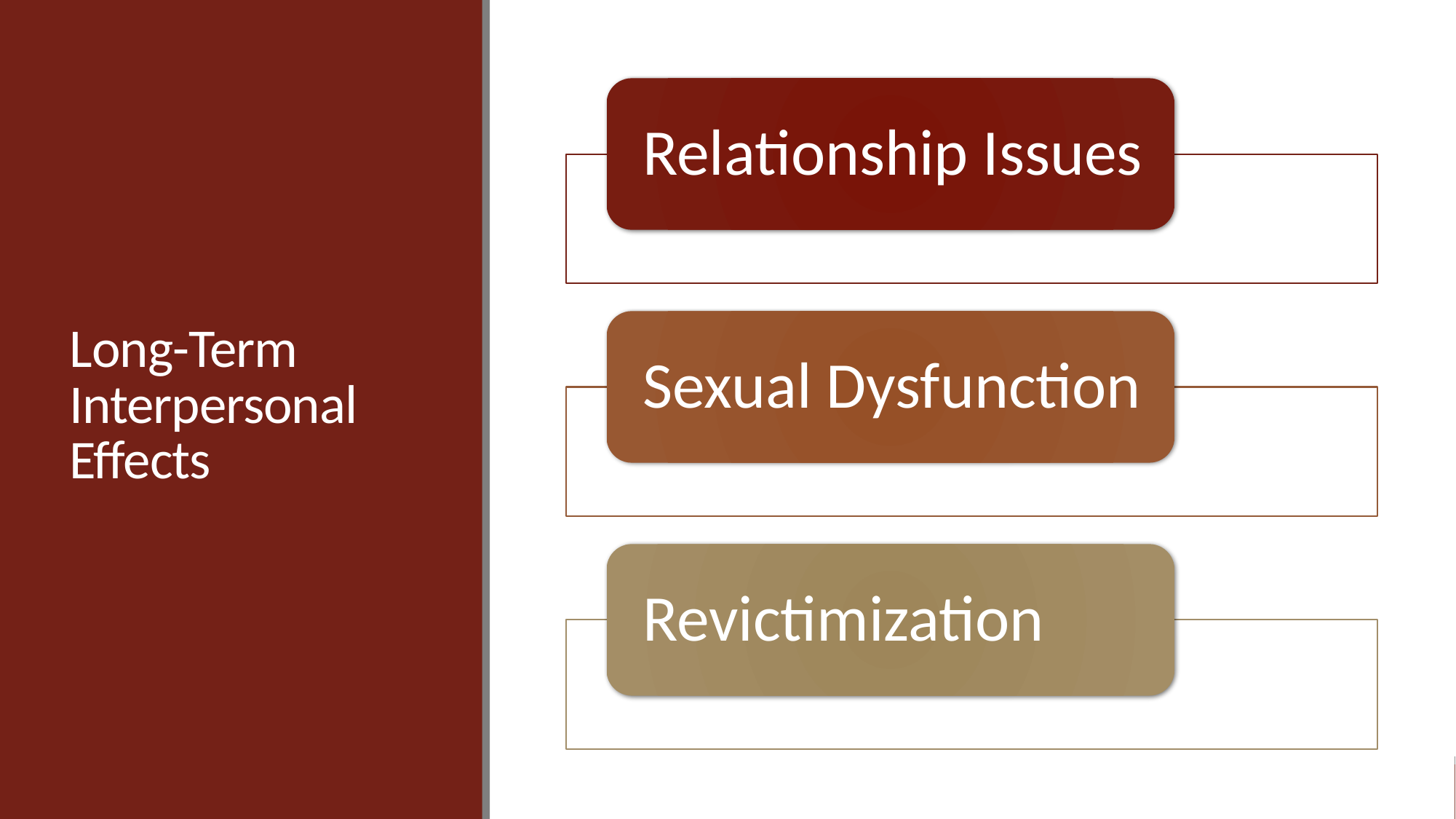

# Long-Term Interpersonal Effects
Relationship Issues
Sexual Dysfunction
Revictimization